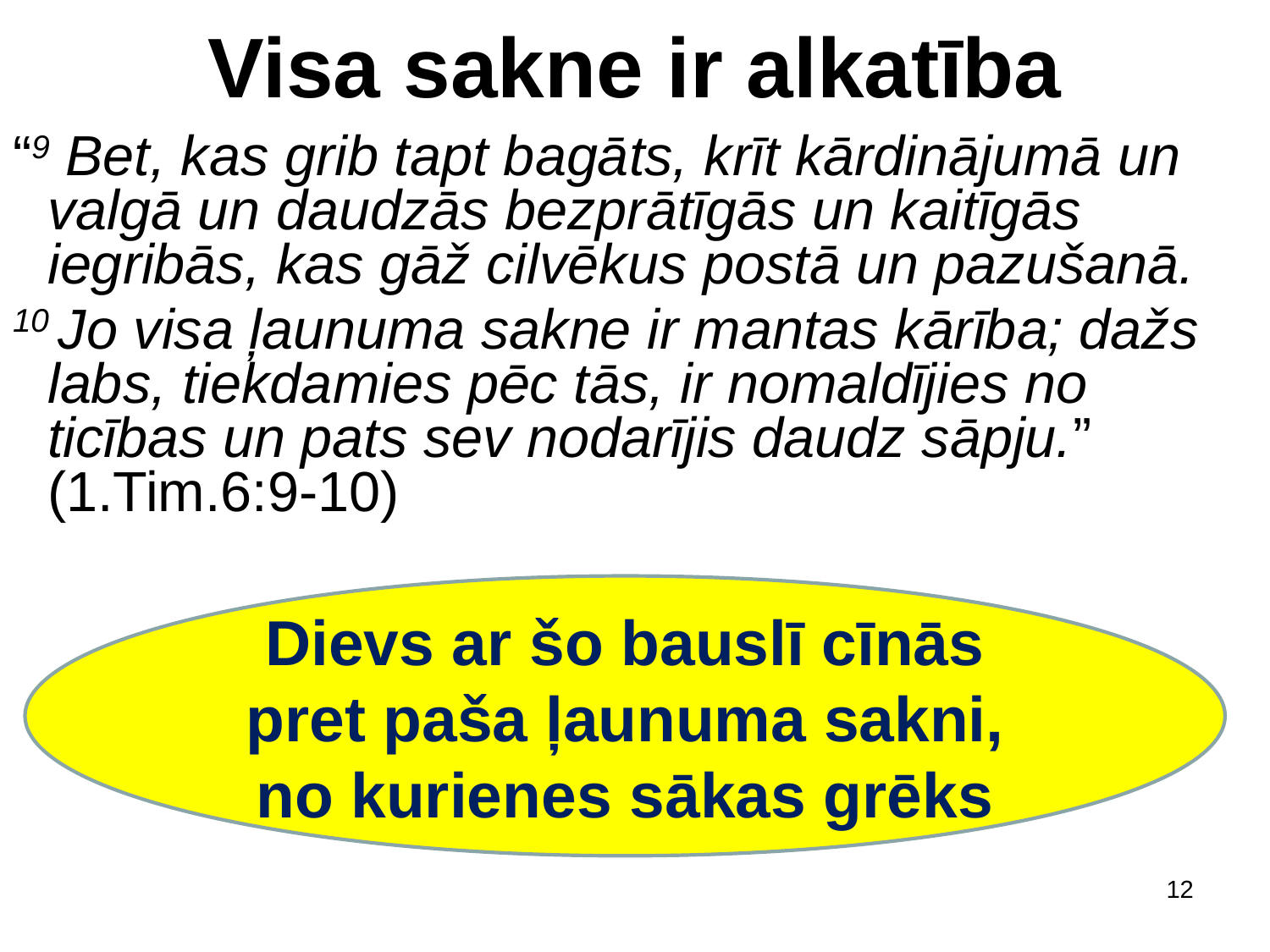

# Visa sakne ir alkatība
“9 Bet, kas grib tapt bagāts, krīt kārdinājumā un valgā un daudzās bezprātīgās un kaitīgās iegribās, kas gāž cilvēkus postā un pazušanā.
10 Jo visa ļaunuma sakne ir mantas kārība; dažs labs, tiekdamies pēc tās, ir nomaldījies no ticības un pats sev nodarījis daudz sāpju.” (1.Tim.6:9-10)
Dievs ar šo bauslī cīnās pret paša ļaunuma sakni, no kurienes sākas grēks
12